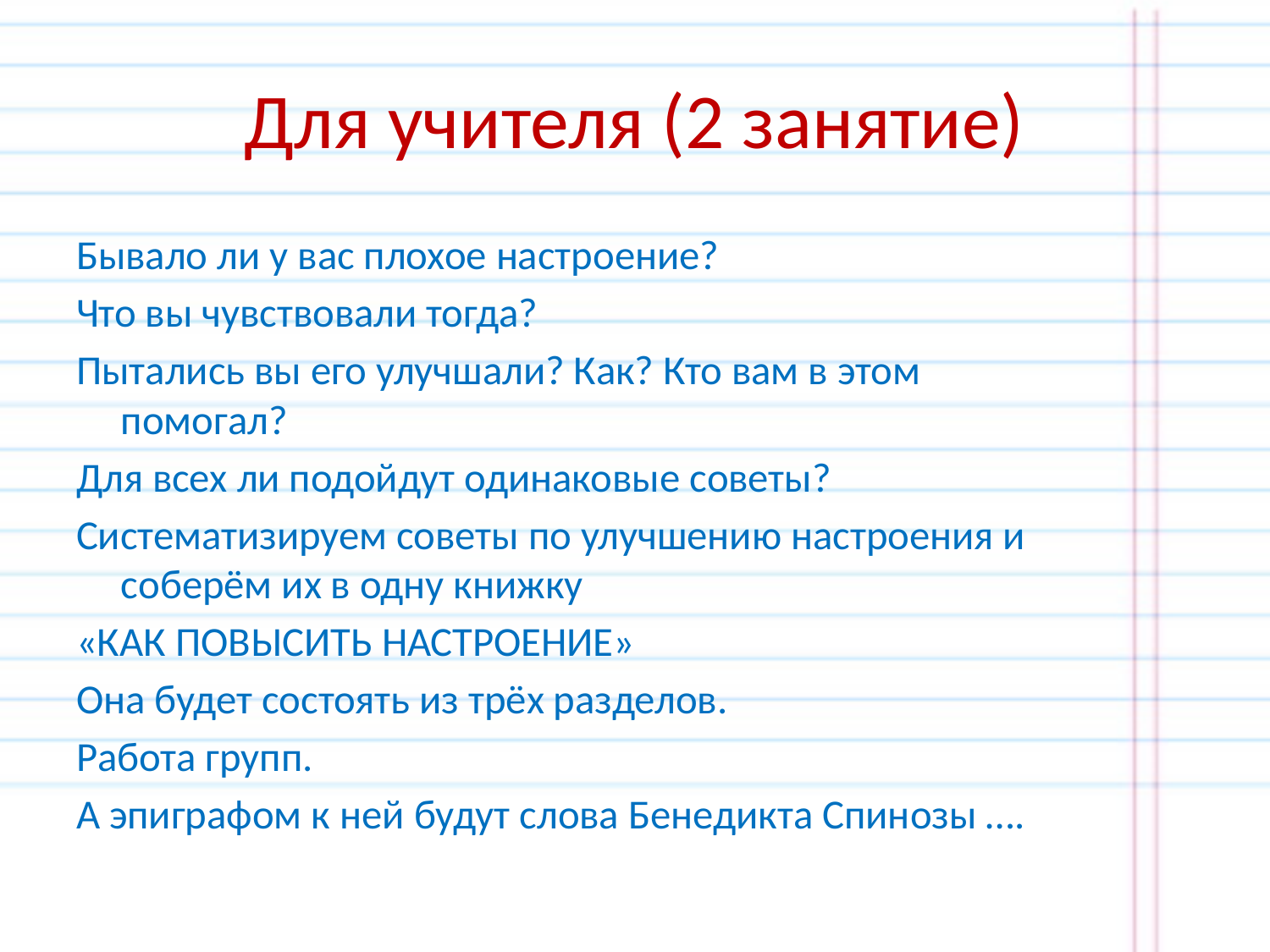

# Для учителя (2 занятие)
Бывало ли у вас плохое настроение?
Что вы чувствовали тогда?
Пытались вы его улучшали? Как? Кто вам в этом помогал?
Для всех ли подойдут одинаковые советы?
Систематизируем советы по улучшению настроения и соберём их в одну книжку
«КАК ПОВЫСИТЬ НАСТРОЕНИЕ»
Она будет состоять из трёх разделов.
Работа групп.
А эпиграфом к ней будут слова Бенедикта Спинозы ….